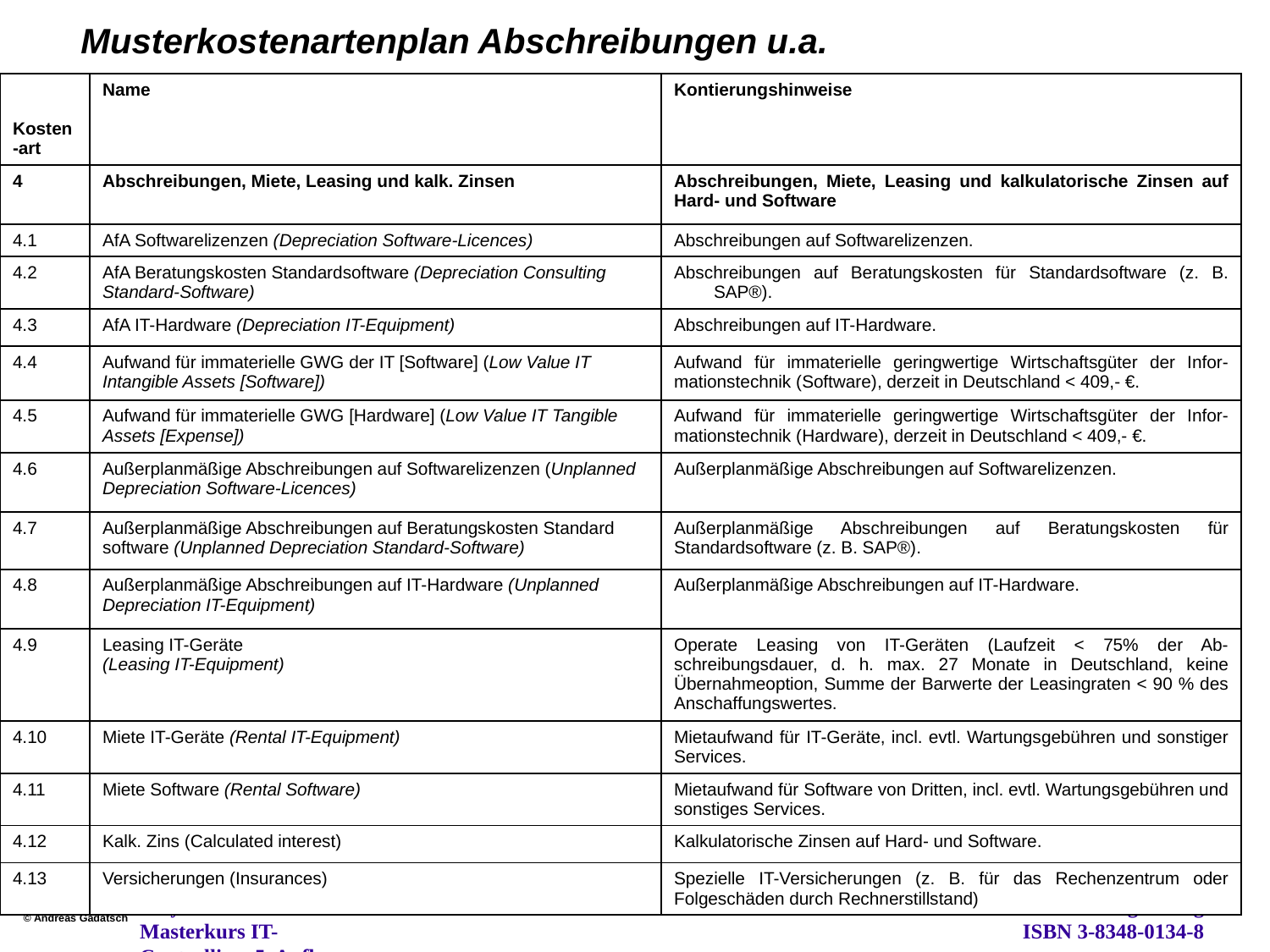

# Musterkostenartenplan Abschreibungen u.a.
| Kosten-art | Name | Kontierungshinweise |
| --- | --- | --- |
| 4 | Abschreibungen, Miete, Leasing und kalk. Zinsen | Abschreibungen, Miete, Leasing und kalkulatorische Zinsen auf Hard- und Software |
| 4.1 | AfA Softwarelizenzen (Depreciation Software-Licences) | Abschreibungen auf Softwarelizenzen. |
| 4.2 | AfA Beratungskosten Standardsoftware (Depreciation Consulting Standard-Software) | Abschreibungen auf Beratungskosten für Standardsoftware (z. B. SAP®). |
| 4.3 | AfA IT-Hardware (Depreciation IT-Equip­ment) | Abschreibungen auf IT-Hardware. |
| 4.4 | Aufwand für immaterielle GWG der IT [Software] (Low Value IT Intangible Assets [Software]) | Aufwand für immaterielle geringwertige Wirtschaftsgüter der Infor-mationstechnik (Software), derzeit in Deutsch­land < 409,- €. |
| 4.5 | Aufwand für immaterielle GWG [Hardware] (Low Value IT Tangible Assets [Expense]) | Aufwand für immaterielle geringwertige Wirtschaftsgüter der Infor-mationstechnik (Hardware), der­zeit in Deutschl­and < 409,- €. |
| 4.6 | Außerplanmäßige Ab­schreibungen auf Softwarelizenzen (Unplanned Depreciation Software-Licences) | Außerplanmäßige Abschreibungen auf Softwarelizenzen. |
| 4.7 | Außerplanmäßige Abschreibungen auf Beratungskosten Stan­dard­software (Unplanned De­pre­ciation Standard-Soft­ware) | Außerplanmäßige Abschreibungen auf Beratungskosten für Standardsoft­ware (z. B. SAP®). |
| 4.8 | Außerplanmäßige Ab­schreibungen auf IT-Hardware (Unplanned Depreciation IT-Equipment) | Außerplanmäßige Abschreibungen auf IT-Hardware. |
| 4.9 | Leasing IT-Geräte (Leasing IT-Equipment) | Operate Leasing von IT-Geräten (Lauf­zeit < 75% der Ab-schreibungsdauer, d. h. max. 27 Monate in Deutschland, keine Übernahmeoption, Summe der Barwerte der Leasingraten < 90 % des Anschaffungswertes. |
| 4.10 | Miete IT-Geräte (Rental IT-Equip­ment) | Mietaufwand für IT-Geräte, incl. evtl. Wartungsgebühren und sonstiger Services. |
| 4.11 | Miete Software (Rental Software) | Mietaufwand für Software von Dritten, incl. evtl. Wartungsgebühren und sonstiges Services. |
| 4.12 | Kalk. Zins (Calculated interest) | Kalkulatorische Zinsen auf Hard- und Software. |
| 4.13 | Versicherungen (Insurances) | Spezielle IT-Versicherungen (z. B. für das Rechenzentrum oder Folgeschäden durch Rechnerstillstand) |

Seite: 104

© Prof. Dr. A. Gadatsch/Prof. Dr. E. Mayer
Masterkurs IT-Controlling, 5. Aufl., Wiesbaden, 2012